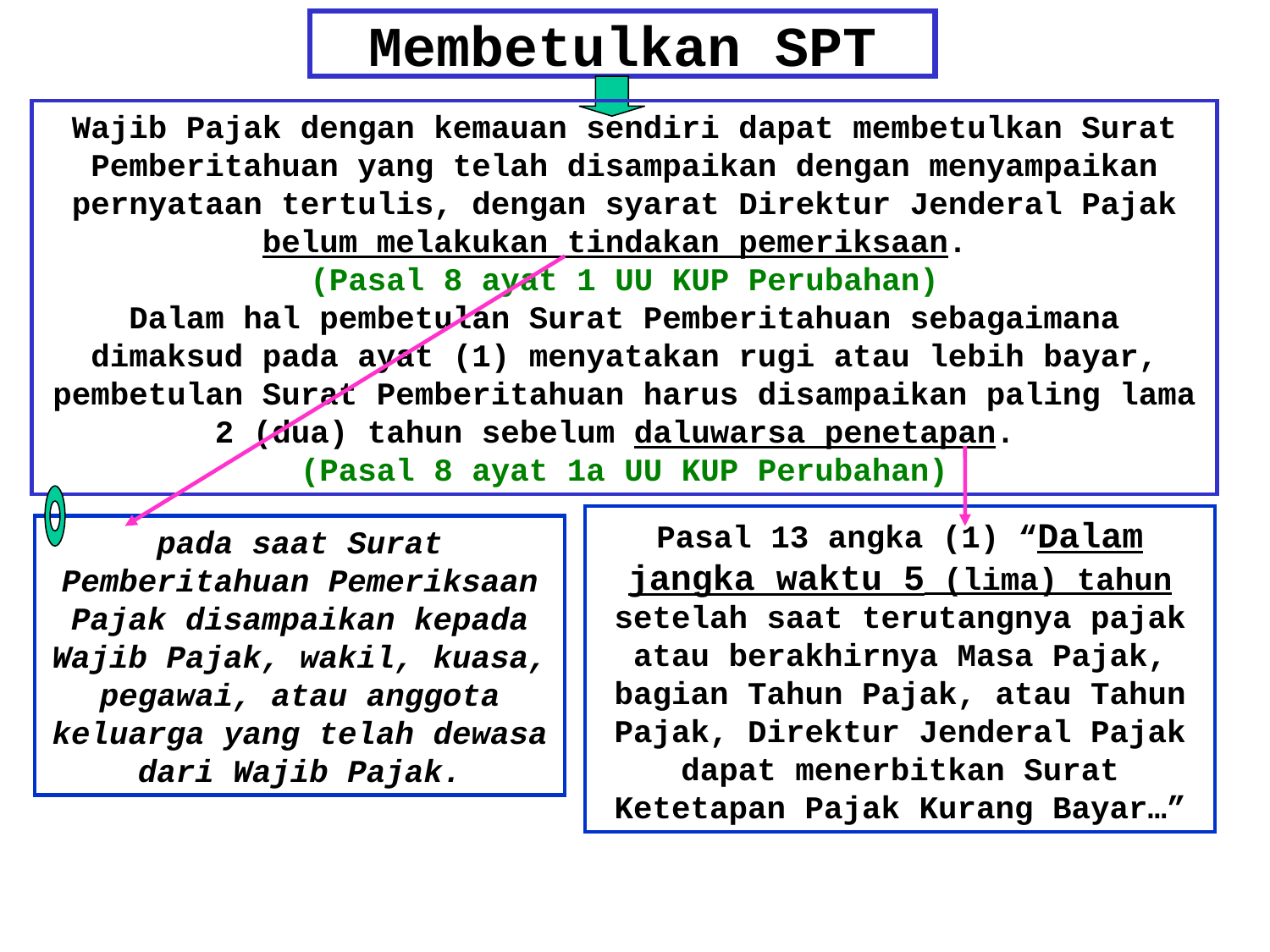

# Membetulkan SPT

Wajib Pajak dengan kemauan sendiri dapat membetulkan Surat Pemberitahuan yang telah disampaikan dengan menyampaikan pernyataan tertulis, dengan syarat Direktur Jenderal Pajak belum melakukan tindakan pemeriksaan.
(Pasal 8 ayat 1 UU KUP Perubahan)
Dalam hal pembetulan Surat Pemberitahuan sebagaimana dimaksud pada ayat (1) menyatakan rugi atau lebih bayar, pembetulan Surat Pemberitahuan harus disampaikan paling lama 2 (dua) tahun sebelum daluwarsa penetapan.
(Pasal 8 ayat 1a UU KUP Perubahan)

Pasal 13 angka (1) “Dalam jangka waktu 5 (lima) tahun setelah saat terutangnya pajak atau berakhirnya Masa Pajak, bagian Tahun Pajak, atau Tahun Pajak, Direktur Jenderal Pajak dapat menerbitkan Surat Ketetapan Pajak Kurang Bayar…”
pada saat Surat Pemberitahuan Pemeriksaan Pajak disampaikan kepada Wajib Pajak, wakil, kuasa, pegawai, atau anggota keluarga yang telah dewasa dari Wajib Pajak.